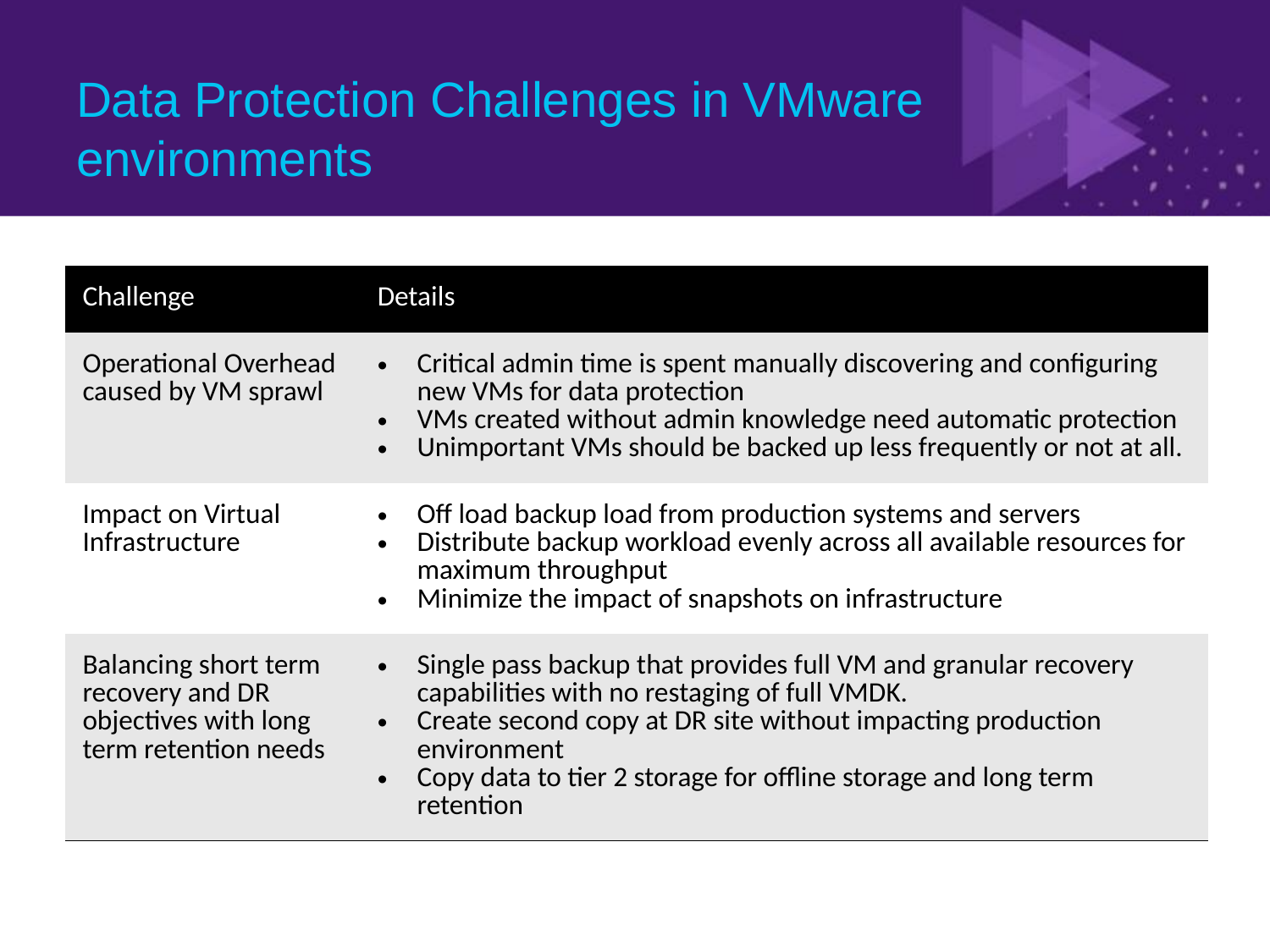

# Data Protection Challenges in VMware environments
| Challenge | Details |
| --- | --- |
| Operational Overhead caused by VM sprawl | Critical admin time is spent manually discovering and configuring new VMs for data protection VMs created without admin knowledge need automatic protection Unimportant VMs should be backed up less frequently or not at all. |
| Impact on Virtual Infrastructure | Off load backup load from production systems and servers Distribute backup workload evenly across all available resources for maximum throughput Minimize the impact of snapshots on infrastructure |
| Balancing short term recovery and DR objectives with long term retention needs | Single pass backup that provides full VM and granular recovery capabilities with no restaging of full VMDK. Create second copy at DR site without impacting production environment Copy data to tier 2 storage for offline storage and long term retention |